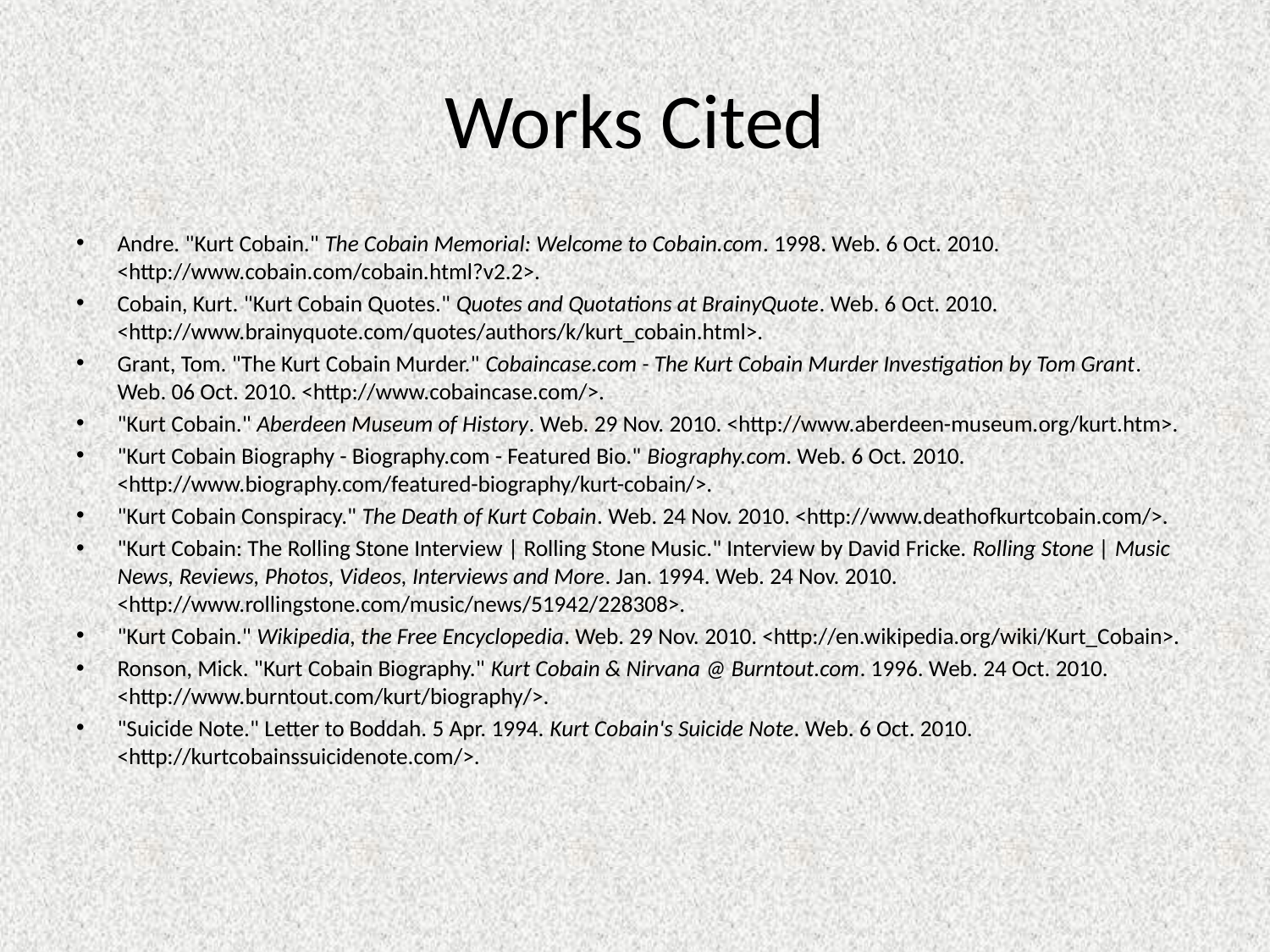

# Works Cited
Andre. "Kurt Cobain." The Cobain Memorial: Welcome to Cobain.com. 1998. Web. 6 Oct. 2010. <http://www.cobain.com/cobain.html?v2.2>.
Cobain, Kurt. "Kurt Cobain Quotes." Quotes and Quotations at BrainyQuote. Web. 6 Oct. 2010. <http://www.brainyquote.com/quotes/authors/k/kurt_cobain.html>.
Grant, Tom. "The Kurt Cobain Murder." Cobaincase.com - The Kurt Cobain Murder Investigation by Tom Grant. Web. 06 Oct. 2010. <http://www.cobaincase.com/>.
"Kurt Cobain." Aberdeen Museum of History. Web. 29 Nov. 2010. <http://www.aberdeen-museum.org/kurt.htm>.
"Kurt Cobain Biography - Biography.com - Featured Bio." Biography.com. Web. 6 Oct. 2010. <http://www.biography.com/featured-biography/kurt-cobain/>.
"Kurt Cobain Conspiracy." The Death of Kurt Cobain. Web. 24 Nov. 2010. <http://www.deathofkurtcobain.com/>.
"Kurt Cobain: The Rolling Stone Interview | Rolling Stone Music." Interview by David Fricke. Rolling Stone | Music News, Reviews, Photos, Videos, Interviews and More. Jan. 1994. Web. 24 Nov. 2010. <http://www.rollingstone.com/music/news/51942/228308>.
"Kurt Cobain." Wikipedia, the Free Encyclopedia. Web. 29 Nov. 2010. <http://en.wikipedia.org/wiki/Kurt_Cobain>.
Ronson, Mick. "Kurt Cobain Biography." Kurt Cobain & Nirvana @ Burntout.com. 1996. Web. 24 Oct. 2010. <http://www.burntout.com/kurt/biography/>.
"Suicide Note." Letter to Boddah. 5 Apr. 1994. Kurt Cobain's Suicide Note. Web. 6 Oct. 2010. <http://kurtcobainssuicidenote.com/>.